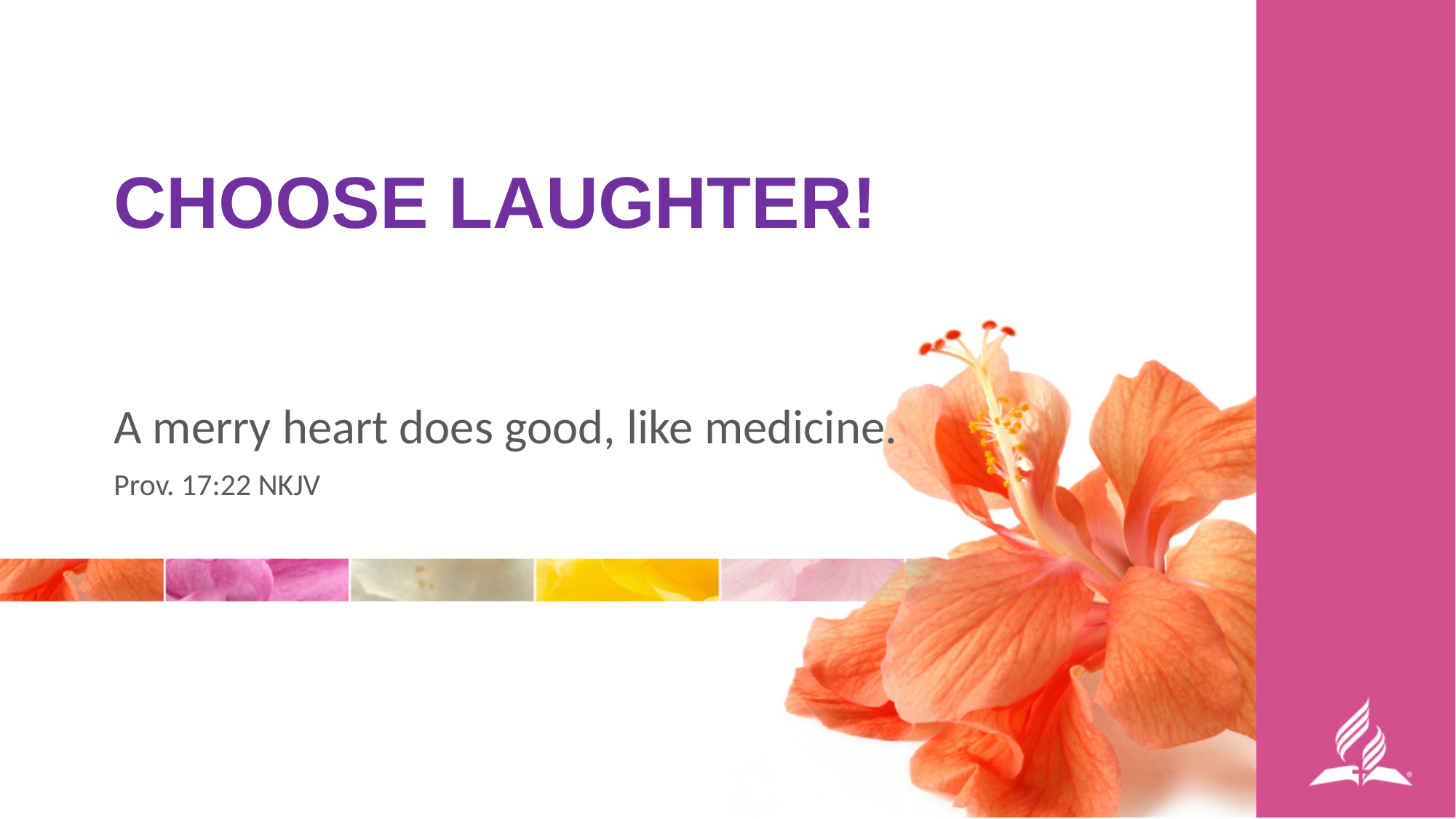

CHOOSE LAUGHTER!

A merry heart does good, like medicine.
Prov. 17:22 NKJV